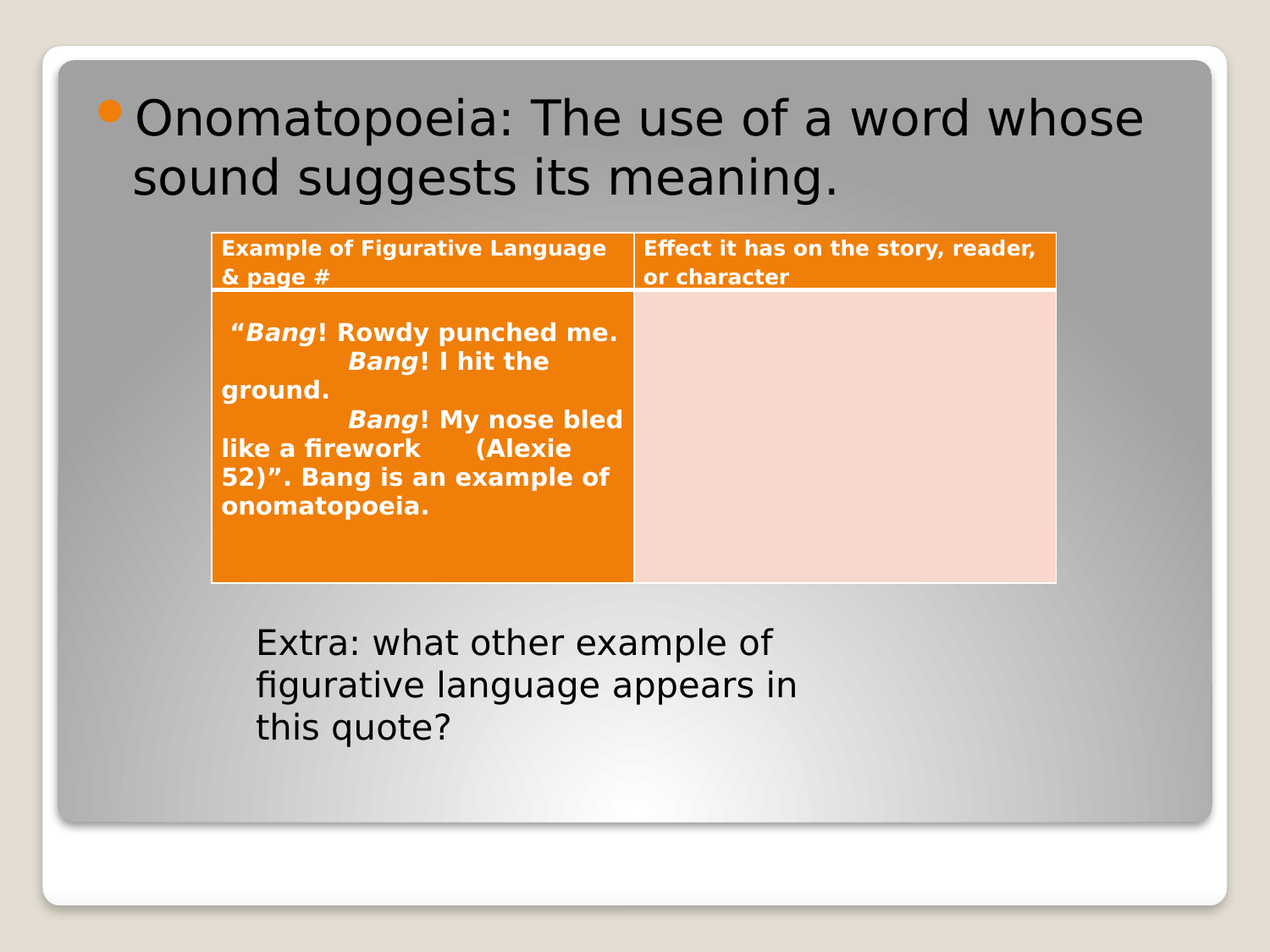

Onomatopoeia: The use of a word whose sound suggests its meaning.

| Example of Figurative Language & page # | Effect it has on the story, reader, or character |
| --- | --- |
| “Bang! Rowdy punched me. Bang! I hit the ground. Bang! My nose bled like a firework (Alexie 52)”. Bang is an example of onomatopoeia. |  |
Extra: what other example of figurative language appears in this quote?
#